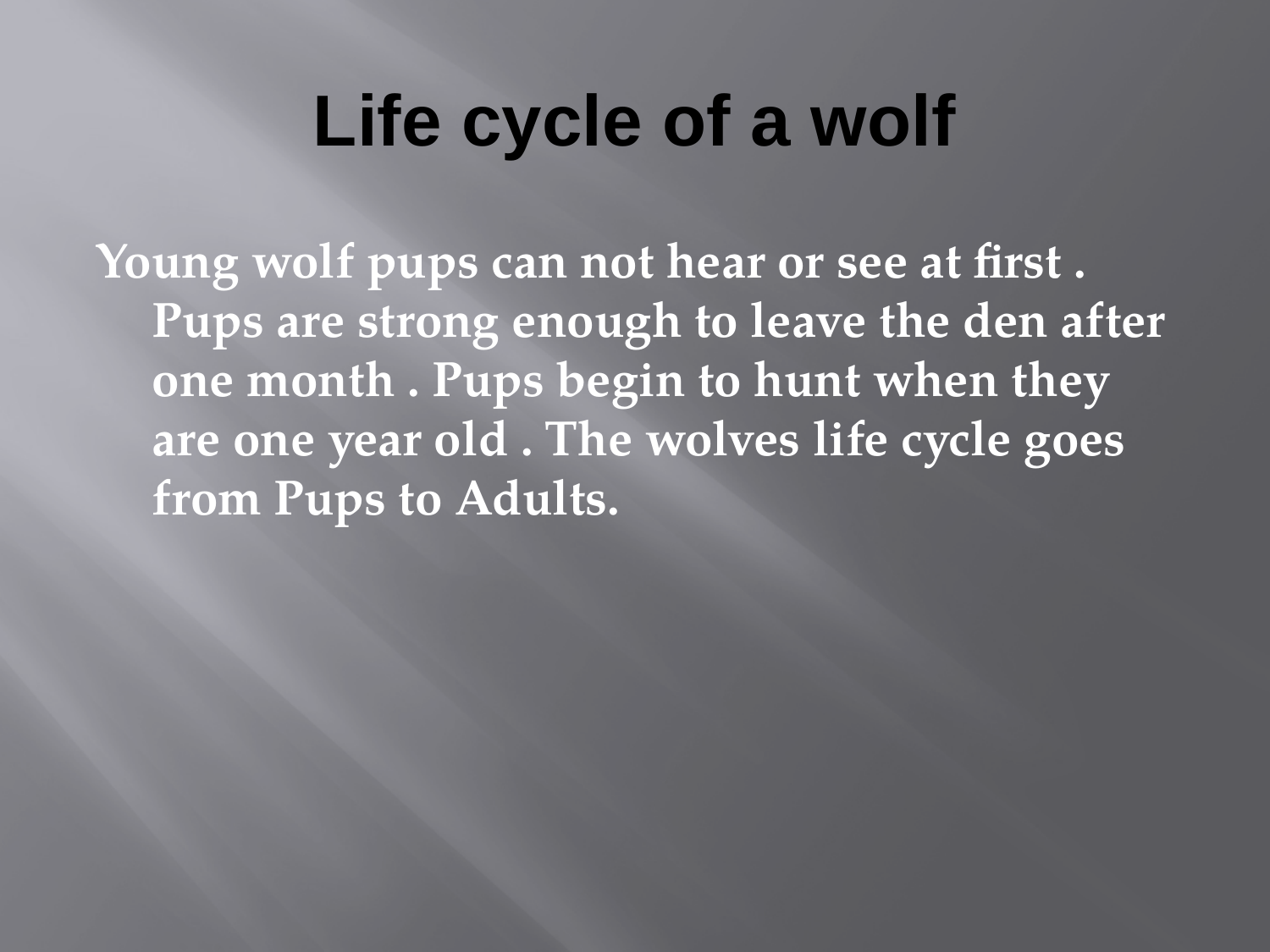

# Life cycle of a wolf
Young wolf pups can not hear or see at first . Pups are strong enough to leave the den after one month . Pups begin to hunt when they  are one year old . The wolves life cycle goes from Pups to Adults.